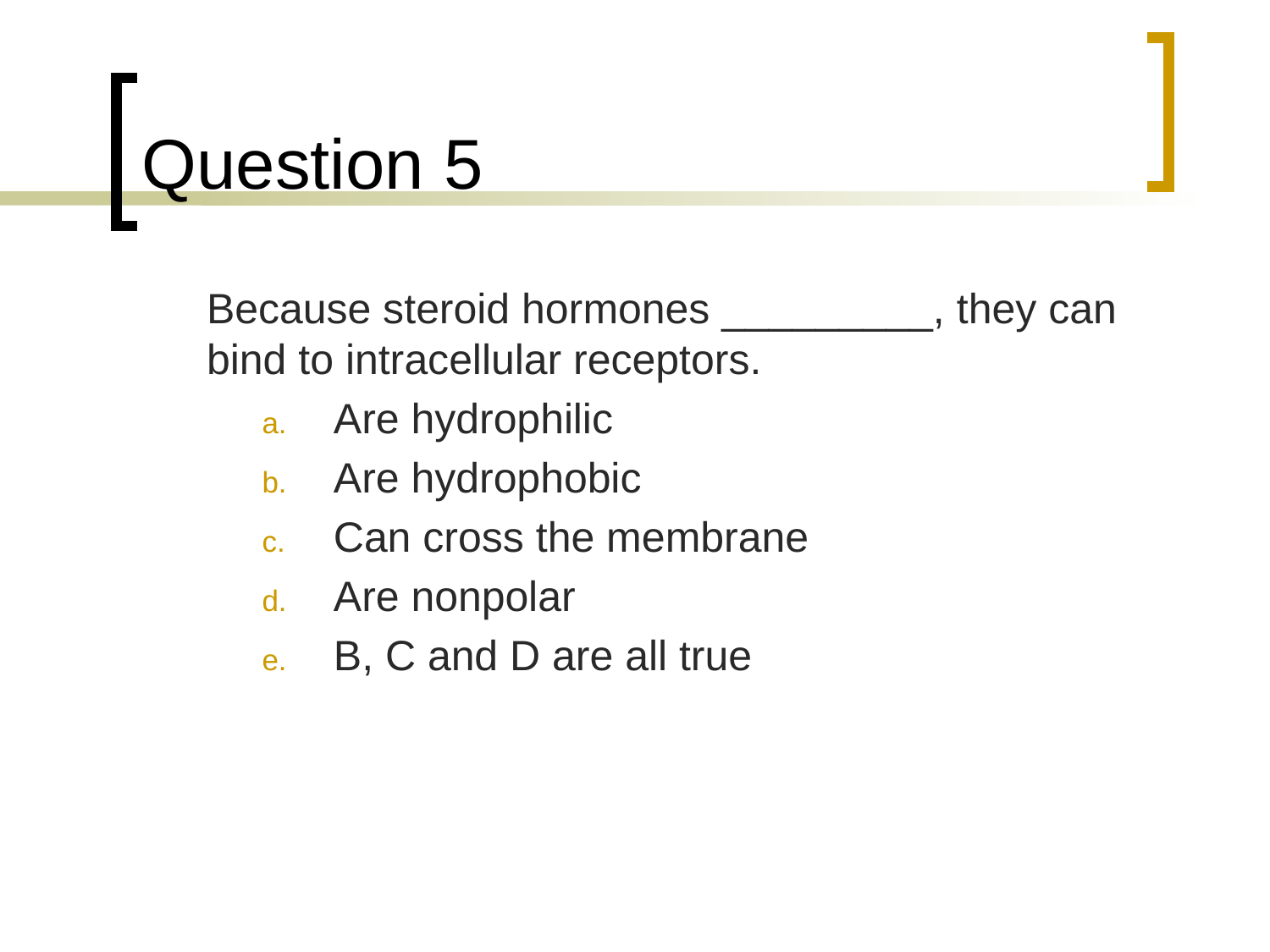

# Question 5
	Because steroid hormones _________, they can bind to intracellular receptors.
Are hydrophilic
Are hydrophobic
Can cross the membrane
Are nonpolar
B, C and D are all true